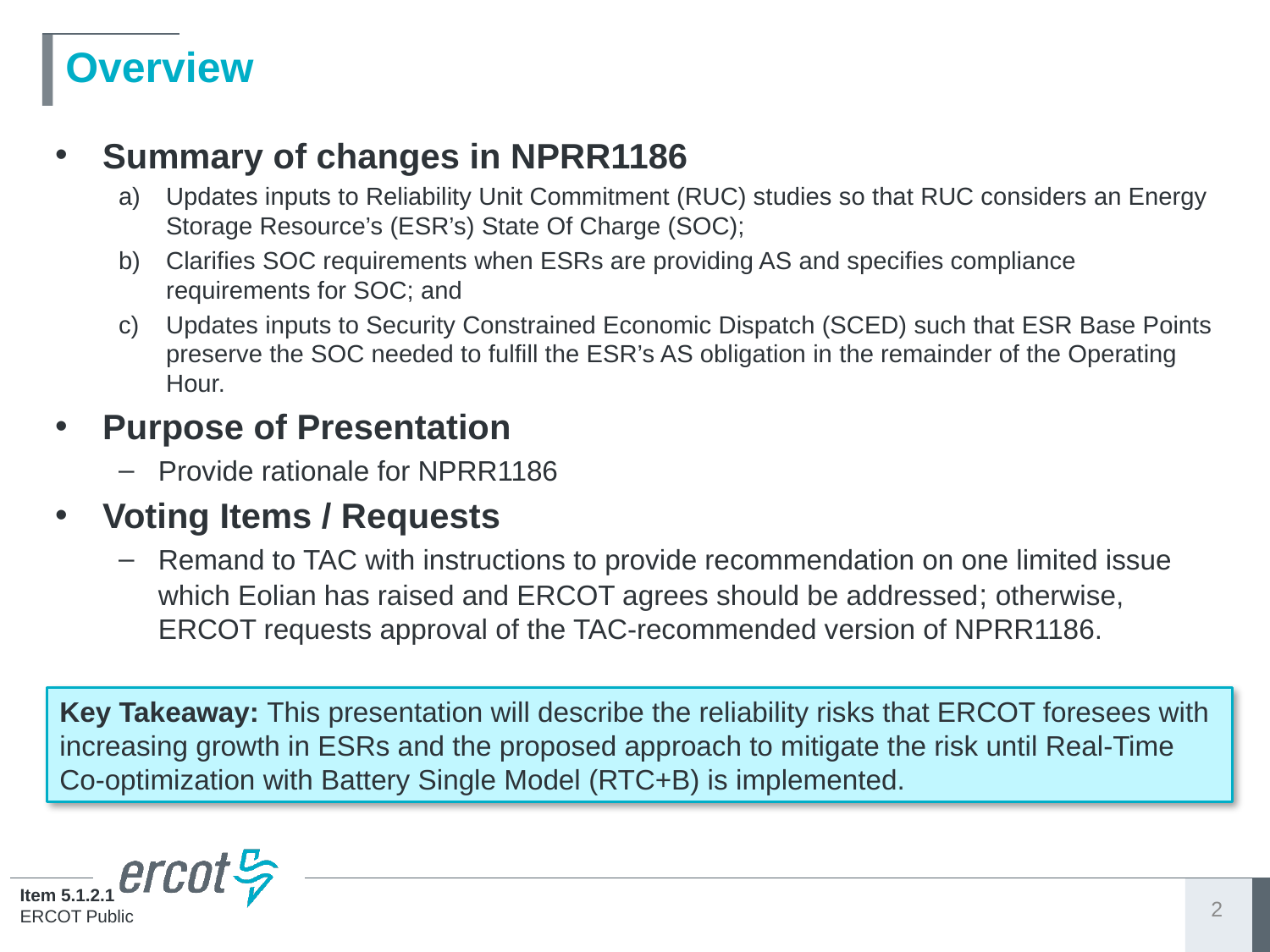

# Overview
Summary of changes in NPRR1186
Updates inputs to Reliability Unit Commitment (RUC) studies so that RUC considers an Energy Storage Resource’s (ESR’s) State Of Charge (SOC);
Clarifies SOC requirements when ESRs are providing AS and specifies compliance requirements for SOC; and
Updates inputs to Security Constrained Economic Dispatch (SCED) such that ESR Base Points preserve the SOC needed to fulfill the ESR’s AS obligation in the remainder of the Operating Hour.
Purpose of Presentation
Provide rationale for NPRR1186
Voting Items / Requests
Remand to TAC with instructions to provide recommendation on one limited issue which Eolian has raised and ERCOT agrees should be addressed; otherwise, ERCOT requests approval of the TAC-recommended version of NPRR1186.
Key Takeaway: This presentation will describe the reliability risks that ERCOT foresees with increasing growth in ESRs and the proposed approach to mitigate the risk until Real-Time Co-optimization with Battery Single Model (RTC+B) is implemented.
2